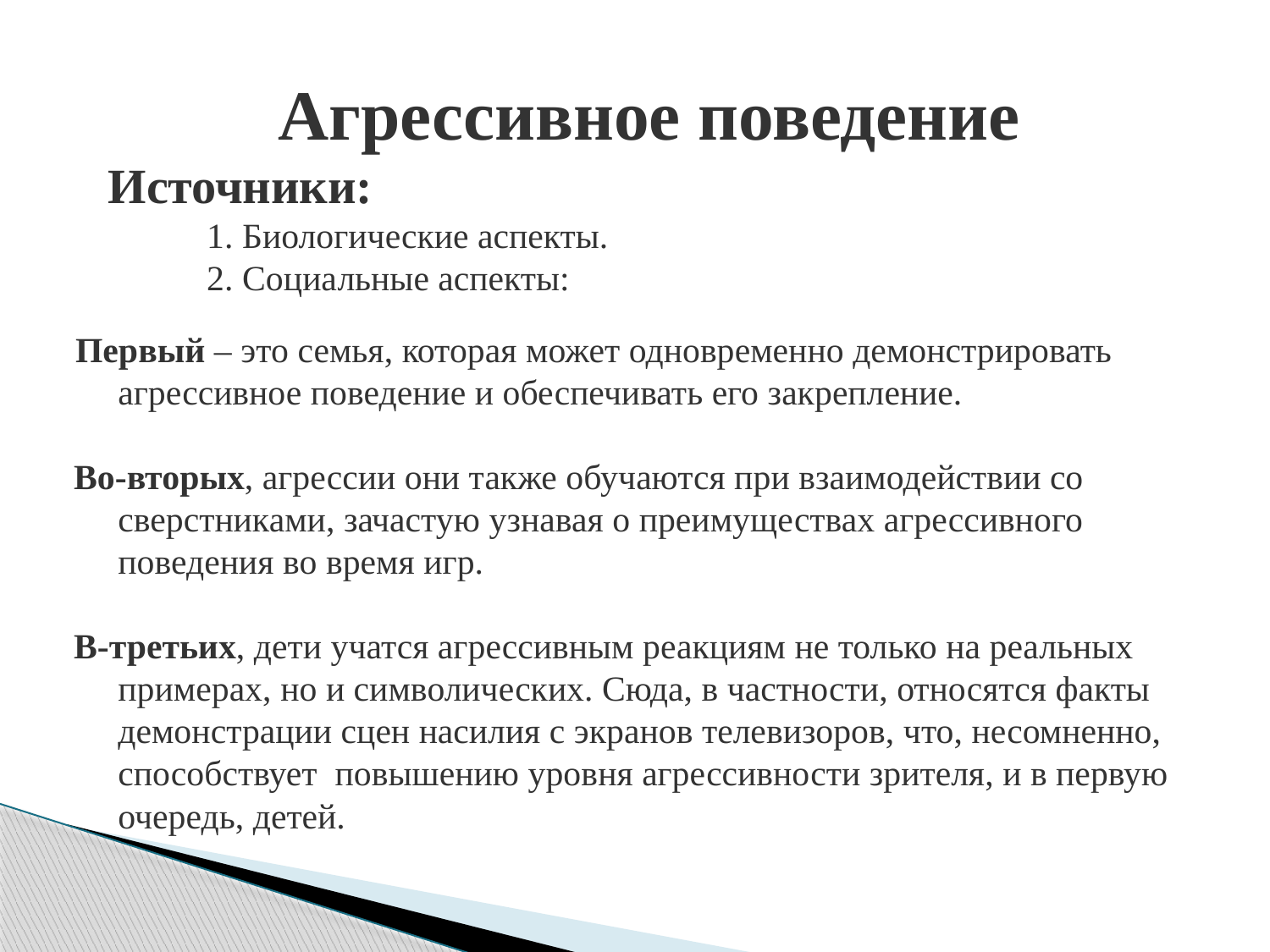

Агрессивное поведение
                Источники:
                     1. Биологические аспекты.
                     2. Социальные аспекты:
         Первый – это семья, которая может одновременно демонстрировать
           агрессивное поведение и обеспечивать его закрепление.
      Во-вторых, агрессии они также обучаются при взаимодействии со
           сверстниками, зачастую узнавая о преимуществах агрессивного
           поведения во время игр.
      В-третьих, дети учатся агрессивным реакциям не только на реальных
           примерах, но и символических. Сюда, в частности, относятся факты
           демонстрации сцен насилия с экранов телевизоров, что, несомненно,
           способствует  повышению уровня агрессивности зрителя, и в первую
           очередь, детей.